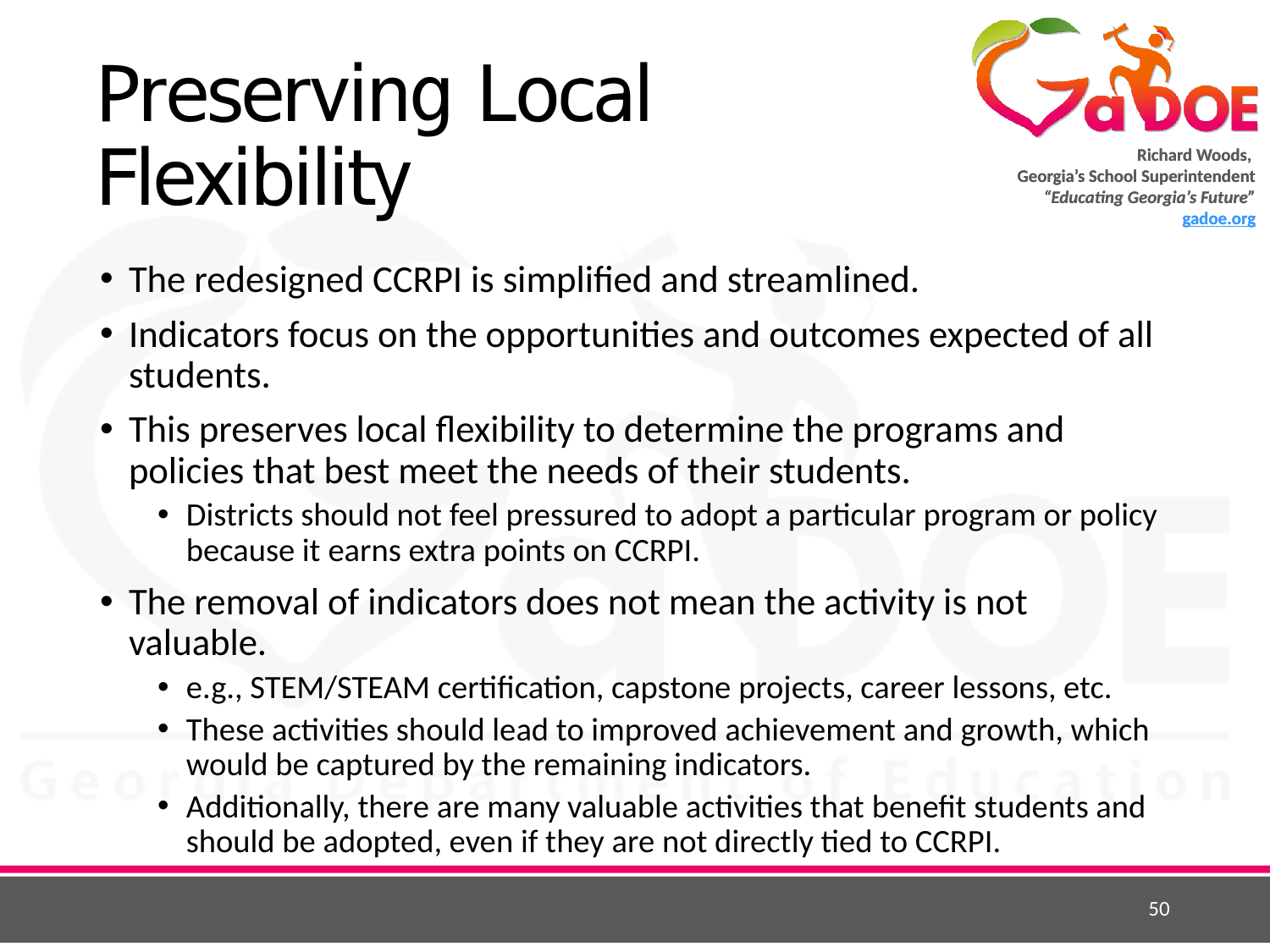

# Preserving Local Flexibility
The redesigned CCRPI is simplified and streamlined.
Indicators focus on the opportunities and outcomes expected of all students.
This preserves local flexibility to determine the programs and policies that best meet the needs of their students.
Districts should not feel pressured to adopt a particular program or policy because it earns extra points on CCRPI.
The removal of indicators does not mean the activity is not valuable.
e.g., STEM/STEAM certification, capstone projects, career lessons, etc.
These activities should lead to improved achievement and growth, which would be captured by the remaining indicators.
Additionally, there are many valuable activities that benefit students and should be adopted, even if they are not directly tied to CCRPI.
50